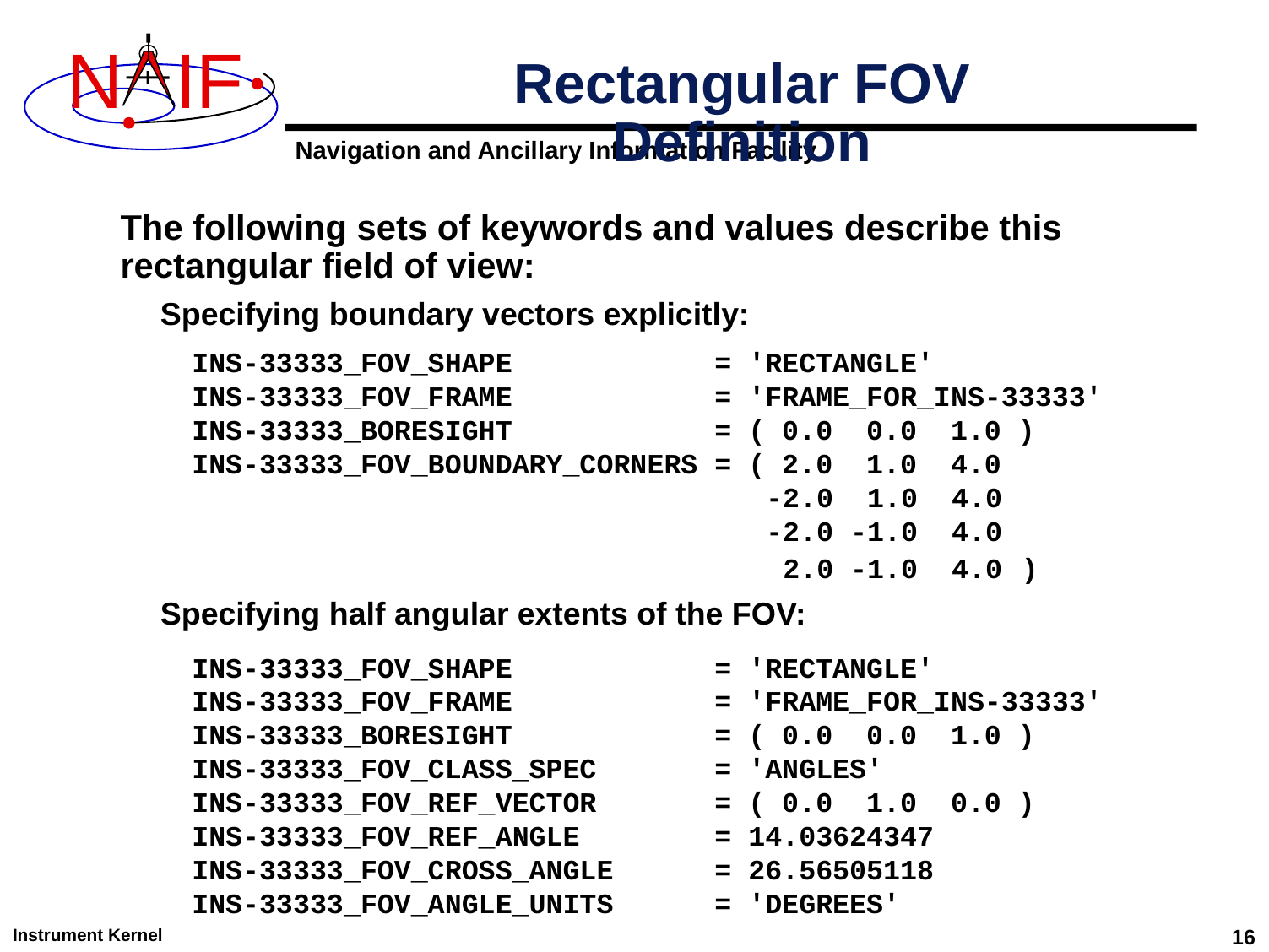

# Rectangular FOV Definition
The following sets of keywords and values describe this rectangular field of view:
Specifying boundary vectors explicitly:
INS-33333_FOV_SHAPE            = 'RECTANGLE'
INS-33333_FOV_FRAME            = 'FRAME_FOR_INS-33333'
INS-33333_BORESIGHT            = ( 0.0  0.0  1.0 )
INS-33333_FOV_BOUNDARY_CORNERS = ( 2.0  1.0  4.0
                                  -2.0  1.0  4.0
                                  -2.0 -1.0  4.0
                                   2.0 -1.0  4.0 )
Specifying half angular extents of the FOV:
INS-33333_FOV_SHAPE            = 'RECTANGLE'
INS-33333_FOV_FRAME            = 'FRAME_FOR_INS-33333'
INS-33333_BORESIGHT            = ( 0.0  0.0  1.0 )
INS-33333_FOV_CLASS_SPEC       = 'ANGLES'
INS-33333_FOV_REF_VECTOR       = ( 0.0  1.0  0.0 )
INS-33333_FOV_REF_ANGLE        = 14.03624347
INS-33333_FOV_CROSS_ANGLE      = 26.56505118
INS-33333_FOV_ANGLE_UNITS      = 'DEGREES'
Instrument Kernel
16